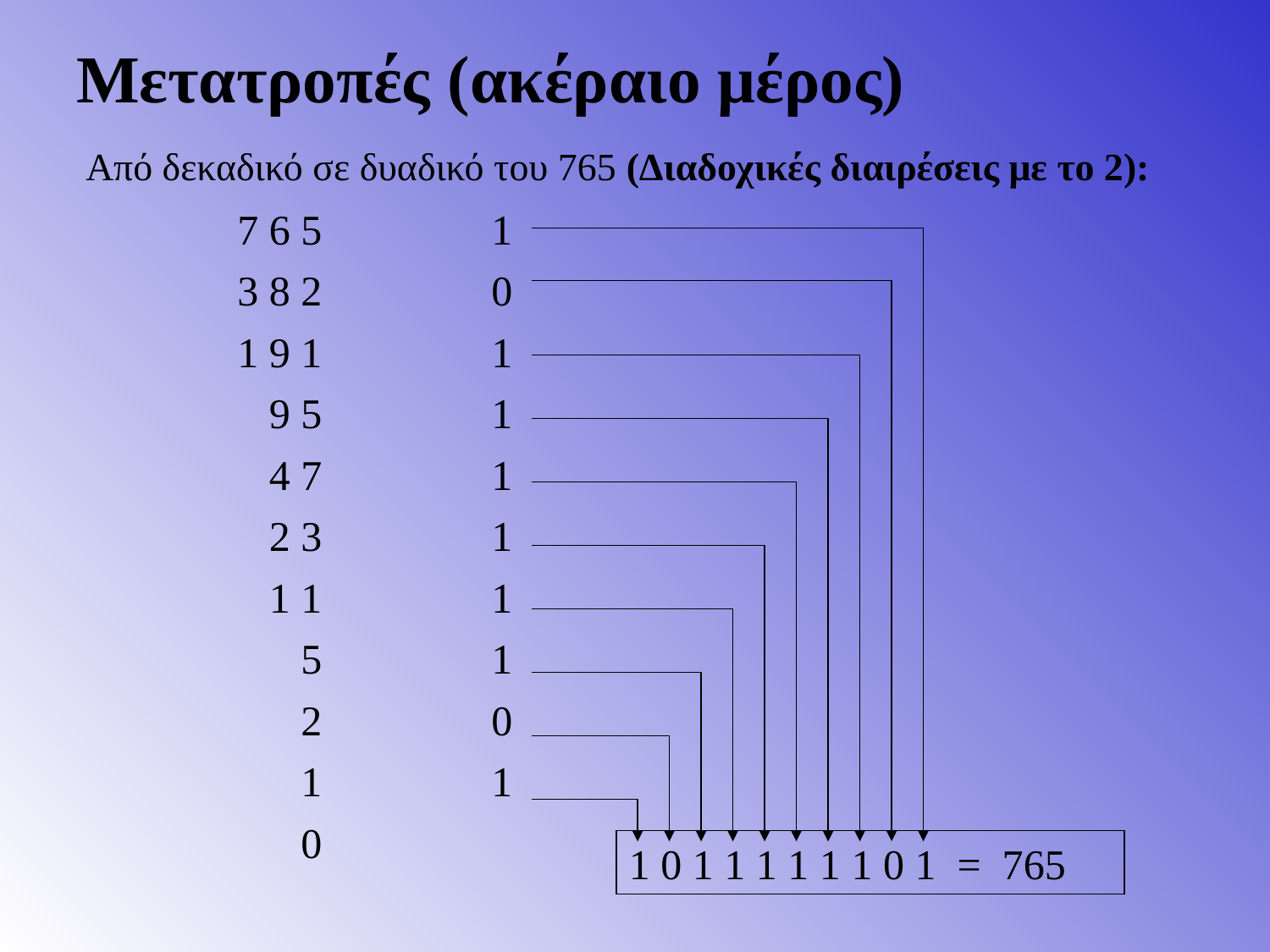

Μετατροπές (ακέραιο μέρος)
 Από δεκαδικό σε δυαδικό του 765 (Διαδοχικές διαιρέσεις με το 2):
7 6 5		1
3 8 2 		0
1 9 1		1
   9 5		1
   4 7		1
   2 3		1
   1 1		1
      5		1
      2     	0
      1		1
      0

1 0 1 1 1 1 1 1 0 1  =  765